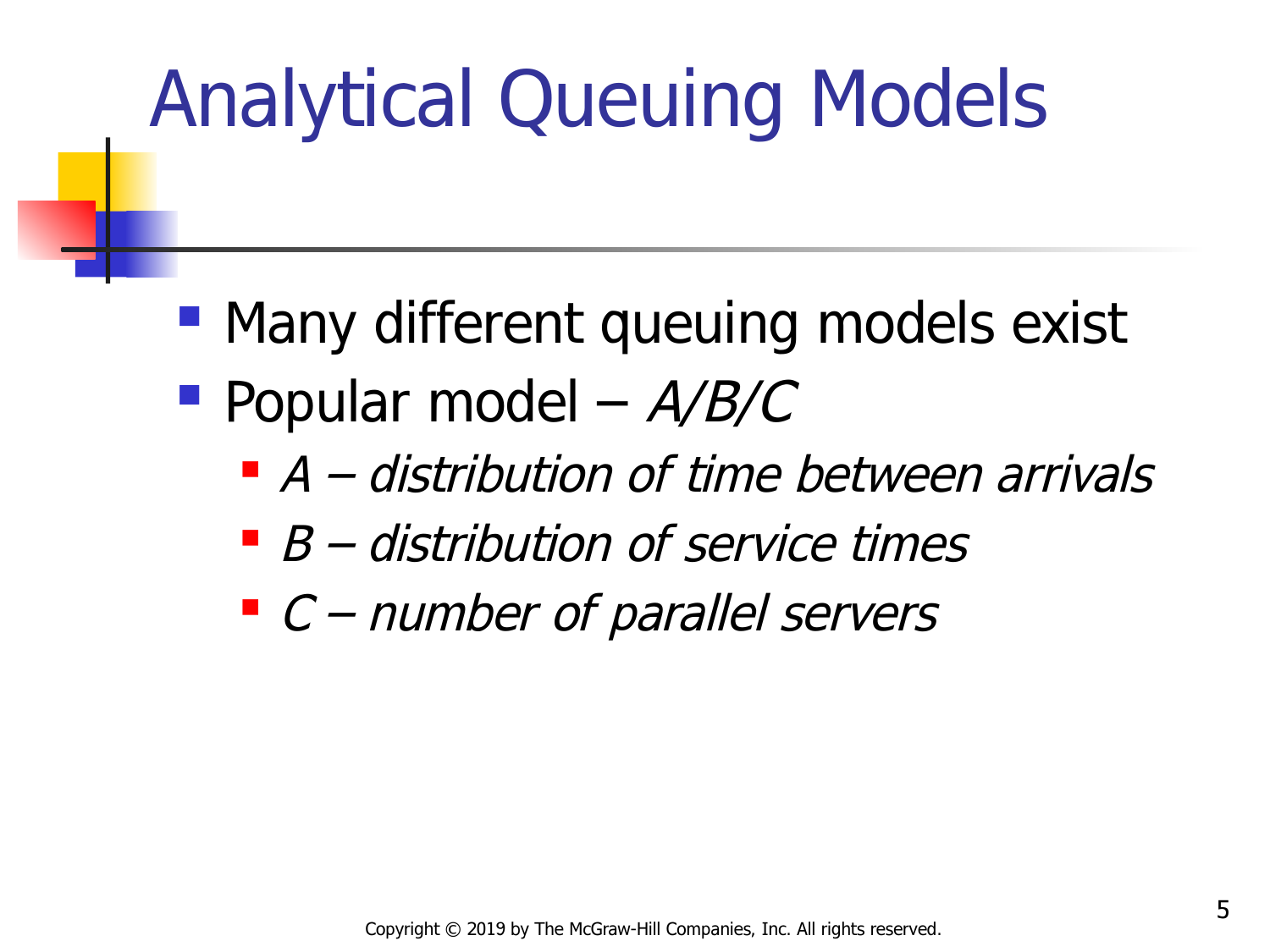

# Analytical Queuing Models
Many different queuing models exist
Popular model – A/B/C
A – distribution of time between arrivals
B – distribution of service times
C – number of parallel servers

5
Copyright © 2019 by The McGraw-Hill Companies, Inc. All rights reserved.